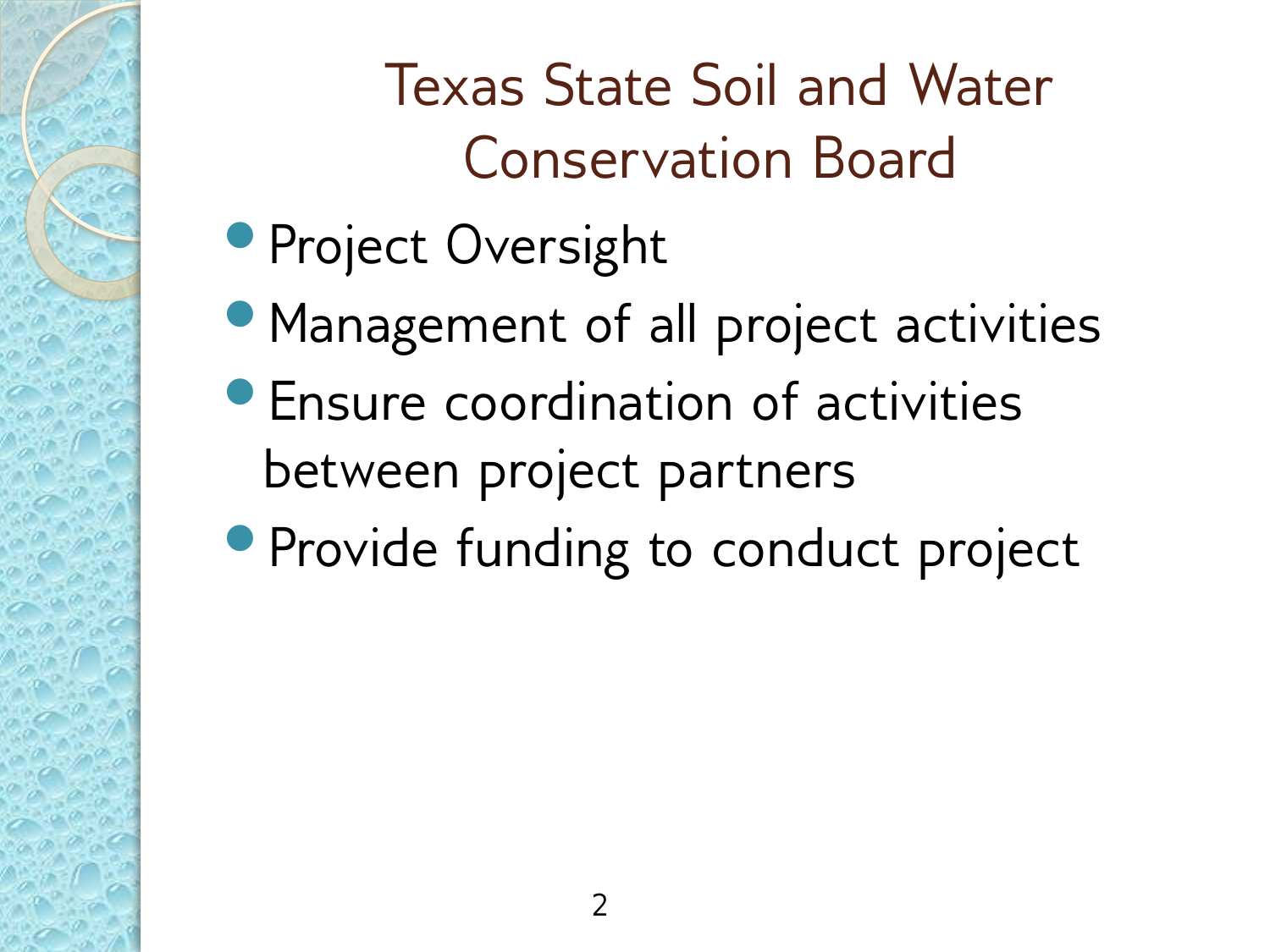

# Texas State Soil and Water Conservation Board
Project Oversight
Management of all project activities
Ensure coordination of activities between project partners
Provide funding to conduct project
  2